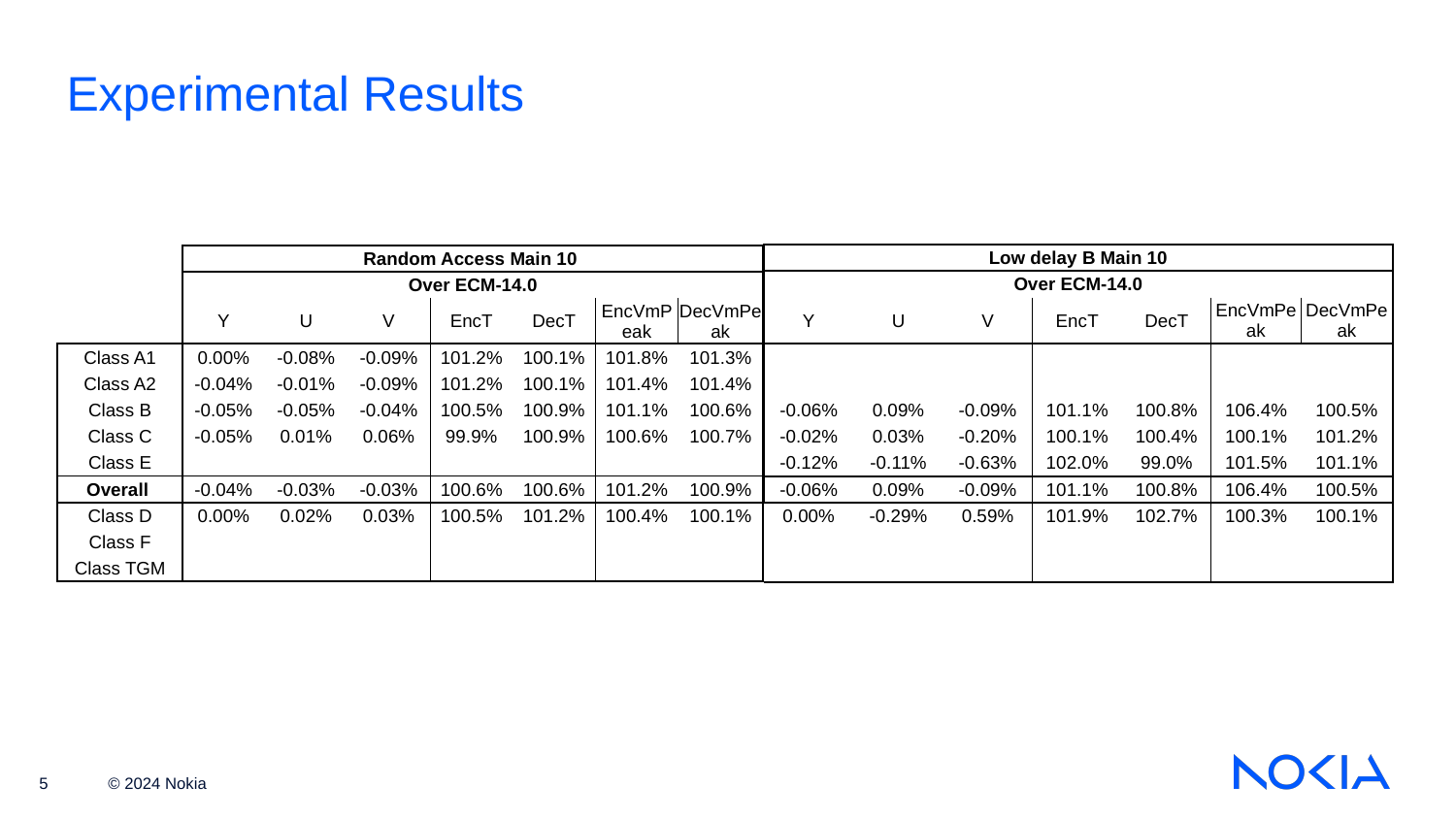

Experimental Results

| Low delay B Main 10 |  |  |  |  |  |  |
| --- | --- | --- | --- | --- | --- | --- |
| Over ECM-14.0 |  |  |  |  |  |  |
| Y | U | V | EncT | DecT | EncVmPeak | DecVmPeak |
|  |  |  |  |  |  |  |
|  |  |  |  |  |  |  |
| -0.06% | 0.09% | -0.09% | 101.1% | 100.8% | 106.4% | 100.5% |
| -0.02% | 0.03% | -0.20% | 100.1% | 100.4% | 100.1% | 101.2% |
| -0.12% | -0.11% | -0.63% | 102.0% | 99.0% | 101.5% | 101.1% |
| -0.06% | 0.09% | -0.09% | 101.1% | 100.8% | 106.4% | 100.5% |
| 0.00% | -0.29% | 0.59% | 101.9% | 102.7% | 100.3% | 100.1% |
|  |  |  |  |  |  |  |
|  |  |  |  |  |  |  |
|  | Random Access Main 10 |  |  |  |  |  |  |
| --- | --- | --- | --- | --- | --- | --- | --- |
|  | Over ECM-14.0 |  |  |  |  |  |  |
|  | Y | U | V | EncT | DecT | EncVmPeak | DecVmPeak |
| Class A1 | 0.00% | -0.08% | -0.09% | 101.2% | 100.1% | 101.8% | 101.3% |
| Class A2 | -0.04% | -0.01% | -0.09% | 101.2% | 100.1% | 101.4% | 101.4% |
| Class B | -0.05% | -0.05% | -0.04% | 100.5% | 100.9% | 101.1% | 100.6% |
| Class C | -0.05% | 0.01% | 0.06% | 99.9% | 100.9% | 100.6% | 100.7% |
| Class E |  |  |  |  |  |  |  |
| Overall | -0.04% | -0.03% | -0.03% | 100.6% | 100.6% | 101.2% | 100.9% |
| Class D | 0.00% | 0.02% | 0.03% | 100.5% | 101.2% | 100.4% | 100.1% |
| Class F |  |  |  |  |  |  |  |
| Class TGM |  |  |  |  |  |  |  |